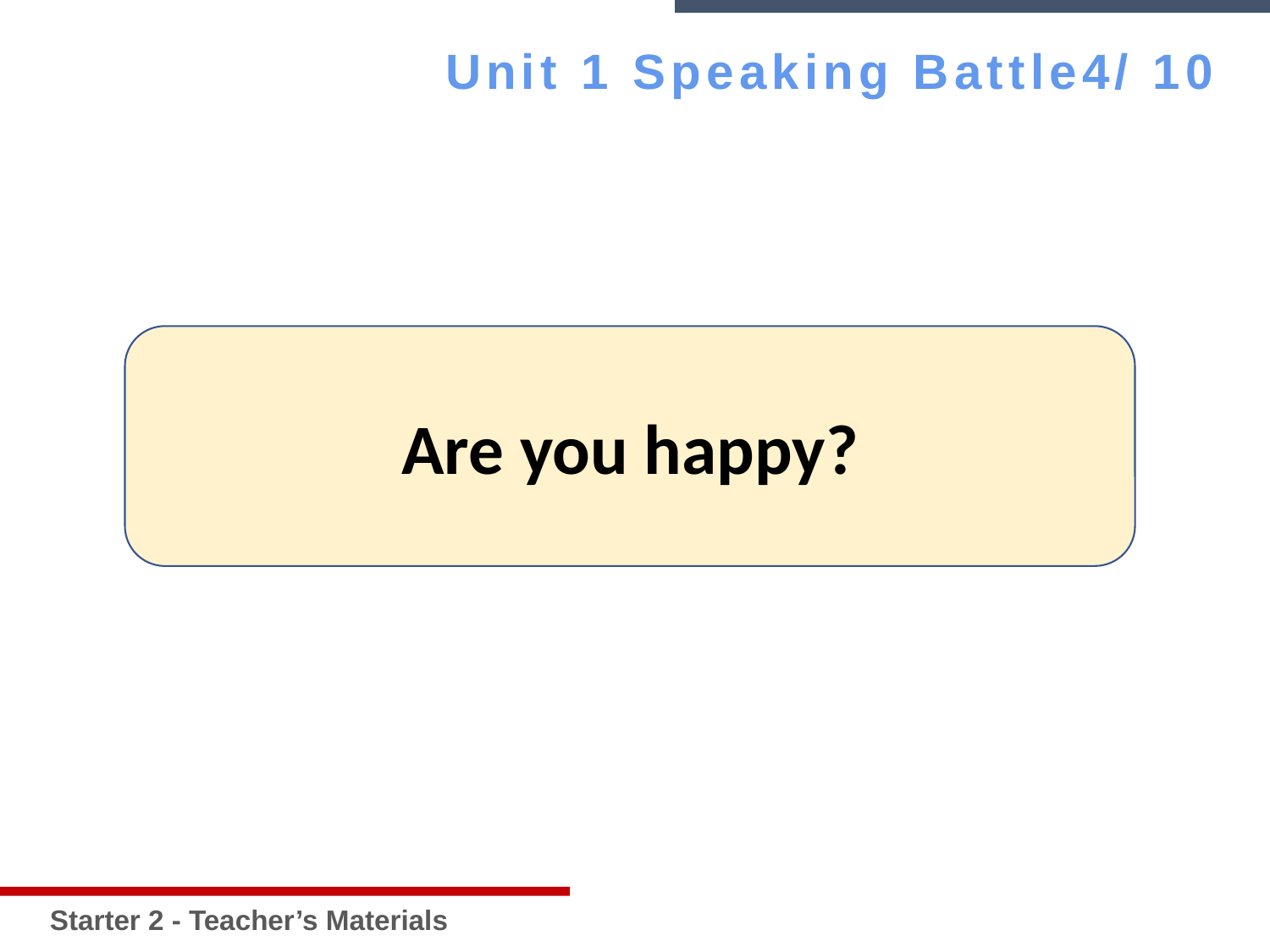

Starter 2 - Teacher’s Materials
Unit 1 Speaking Battle4/ 10
Are you happy?